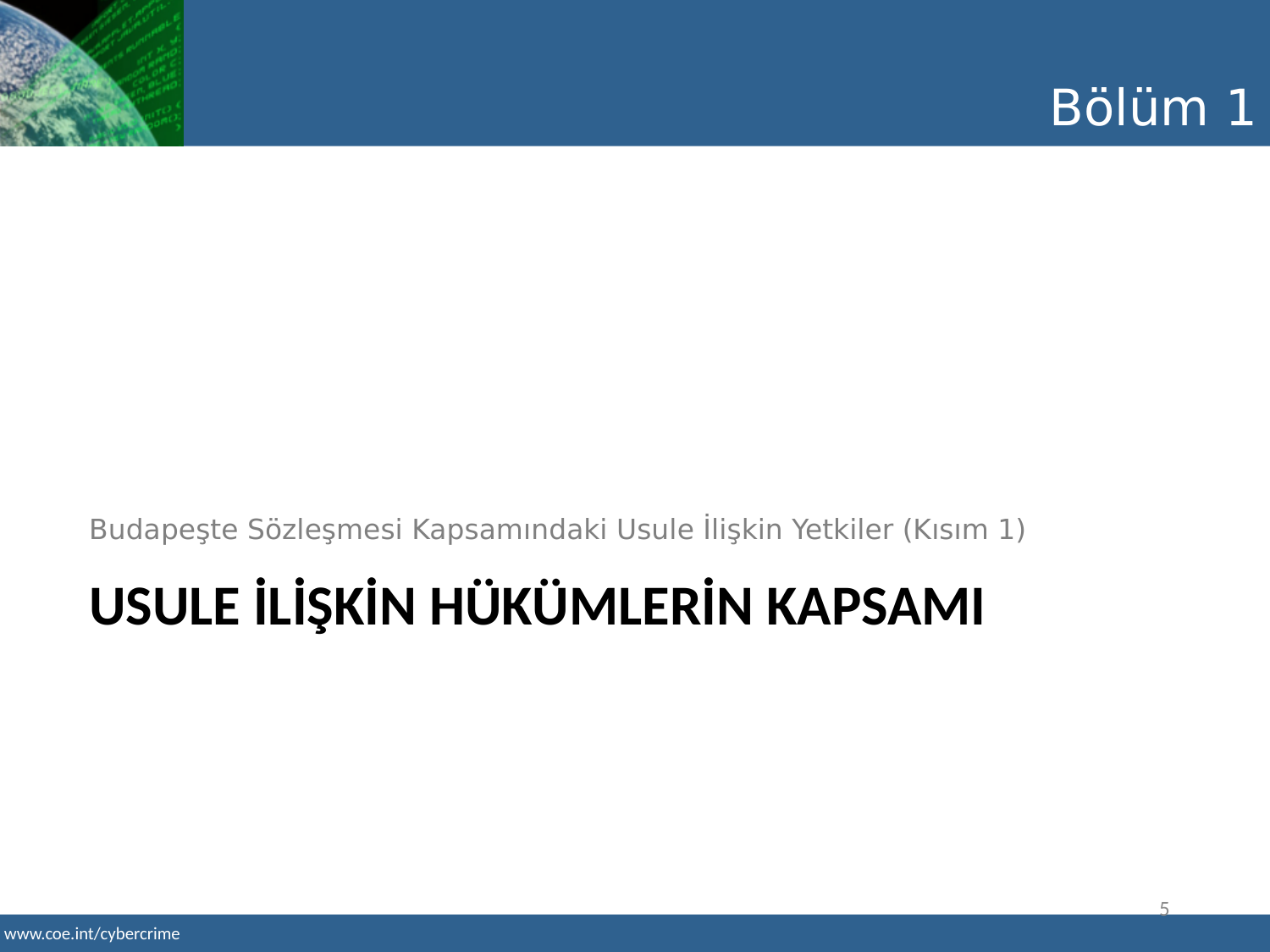

Bölüm 1

Budapeşte Sözleşmesi Kapsamındaki Usule İlişkin Yetkiler (Kısım 1)

# Usule İlişkİn HükümLerİn KapsamI
5